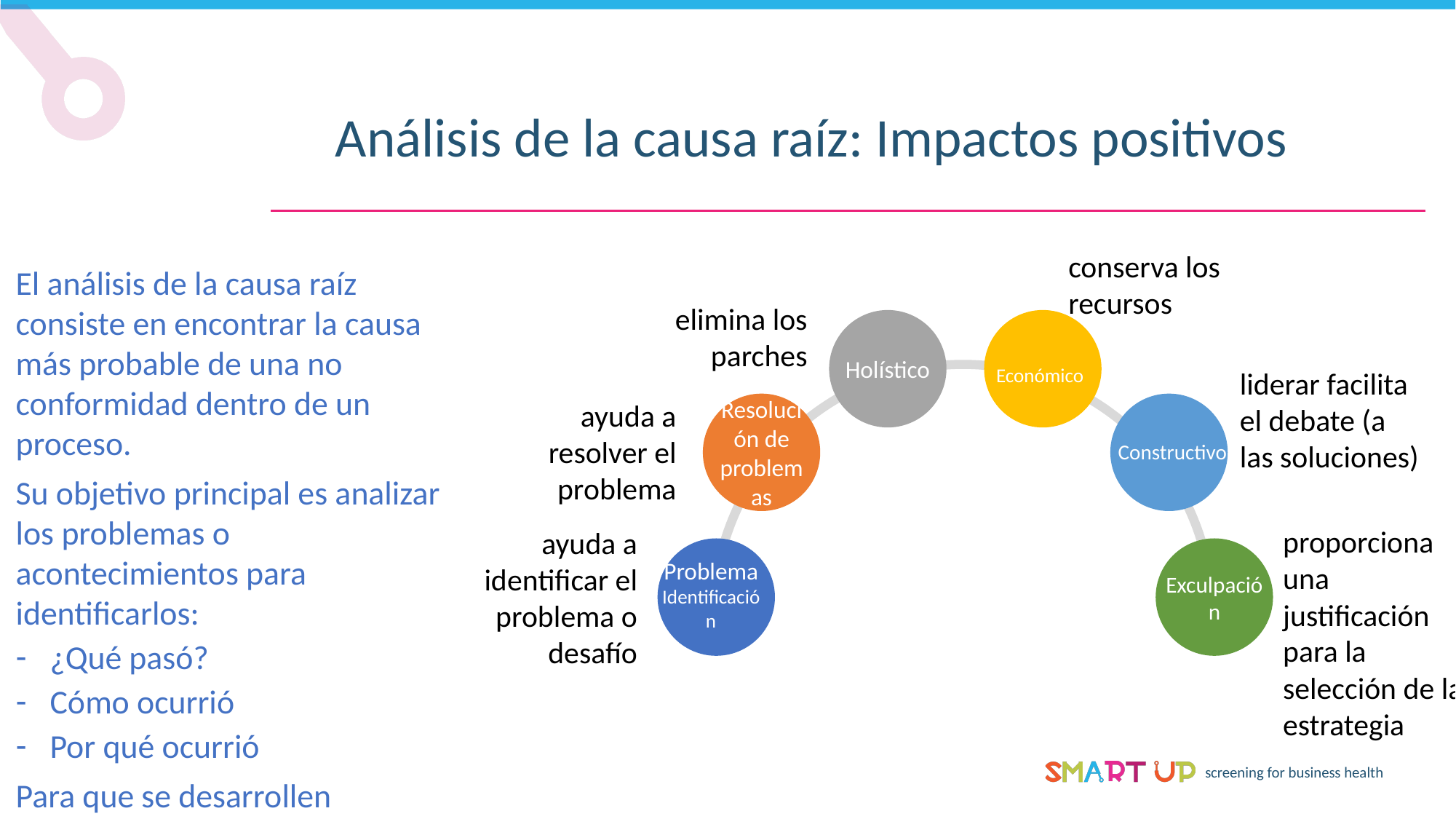

Análisis de la causa raíz: Impactos positivos
conserva los recursos
El análisis de la causa raíz consiste en encontrar la causa más probable de una no conformidad dentro de un proceso.
Su objetivo principal es analizar los problemas o acontecimientos para identificarlos:
¿Qué pasó?
Cómo ocurrió
Por qué ocurrió
Para que se desarrollen acciones de prevención de reincidencia
elimina los parches

liderar facilita el debate (a las soluciones)
Holístico
Económico

ayuda a resolver el problema
Resolución de problemas
Constructivo

ayuda a identificar el problema o desafío
proporciona una justificación para la selección de la estrategia
Problema
Identificación
Exculpación